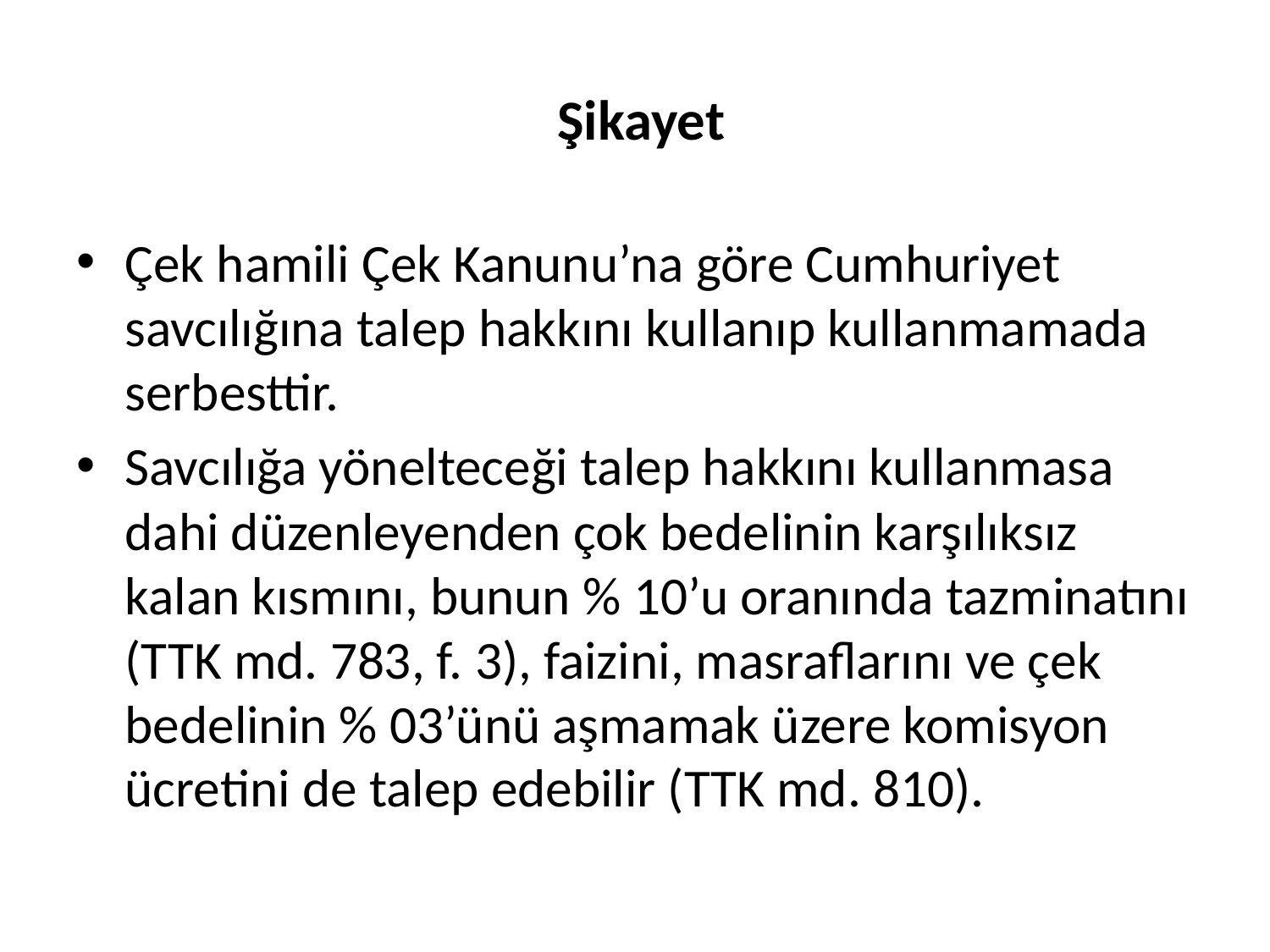

# Şikayet
Çek hamili Çek Kanunu’na göre Cumhuriyet savcılığına talep hakkını kullanıp kullanmamada serbesttir.
Savcılığa yönelteceği talep hakkını kullanmasa dahi düzenleyenden çok bedelinin karşılıksız kalan kısmını, bunun % 10’u oranında tazminatını (TTK md. 783, f. 3), faizini, masraflarını ve çek bedelinin % 03’ünü aşmamak üzere komisyon ücretini de talep edebilir (TTK md. 810).